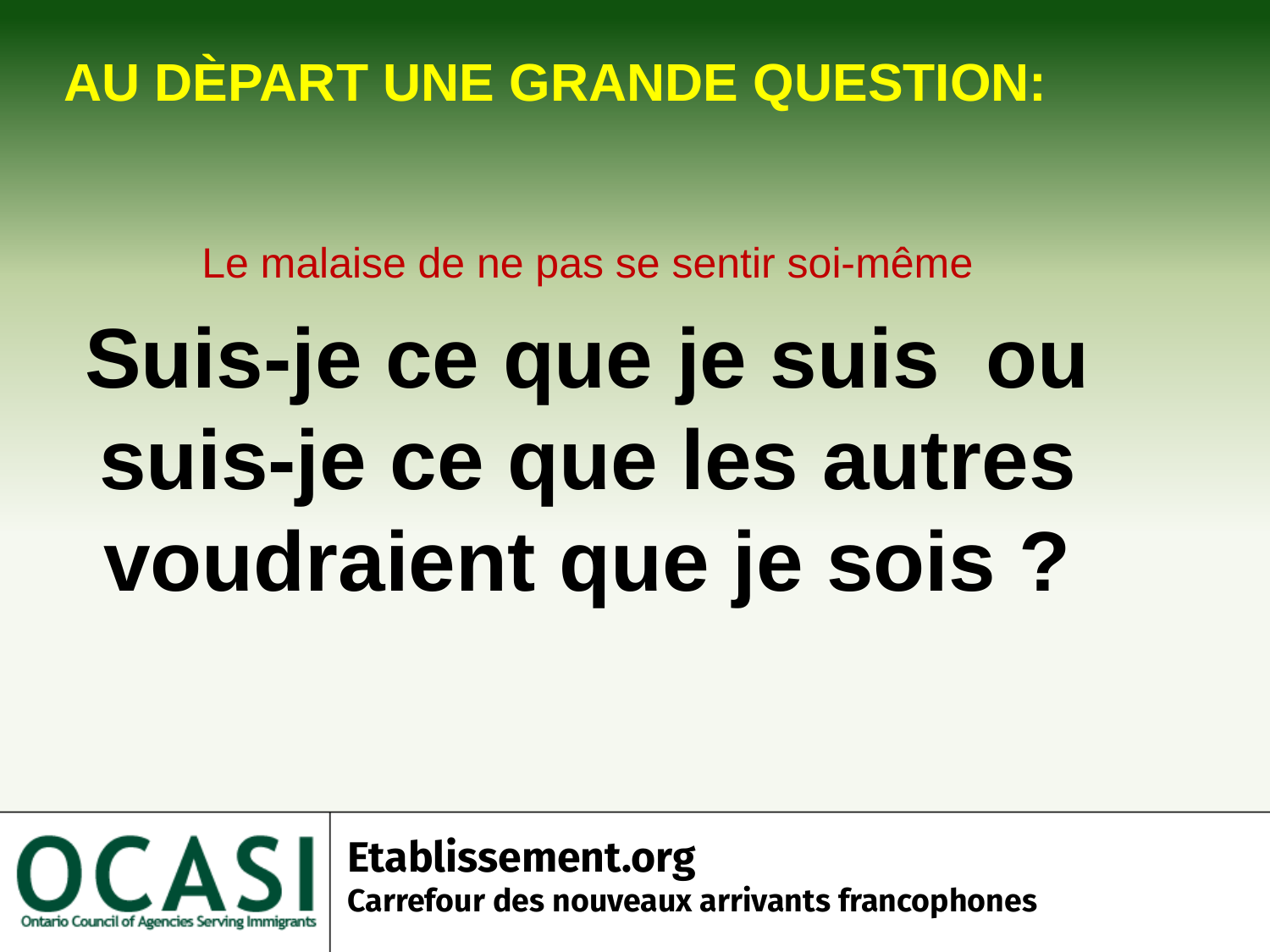

AU DÈPART UNE GRANDE QUESTION:

Le malaise de ne pas se sentir soi-même
Suis-je ce que je suis  ou suis-je ce que les autres voudraient que je sois ?

Etablissement.org
Carrefour des nouveaux arrivants francophones